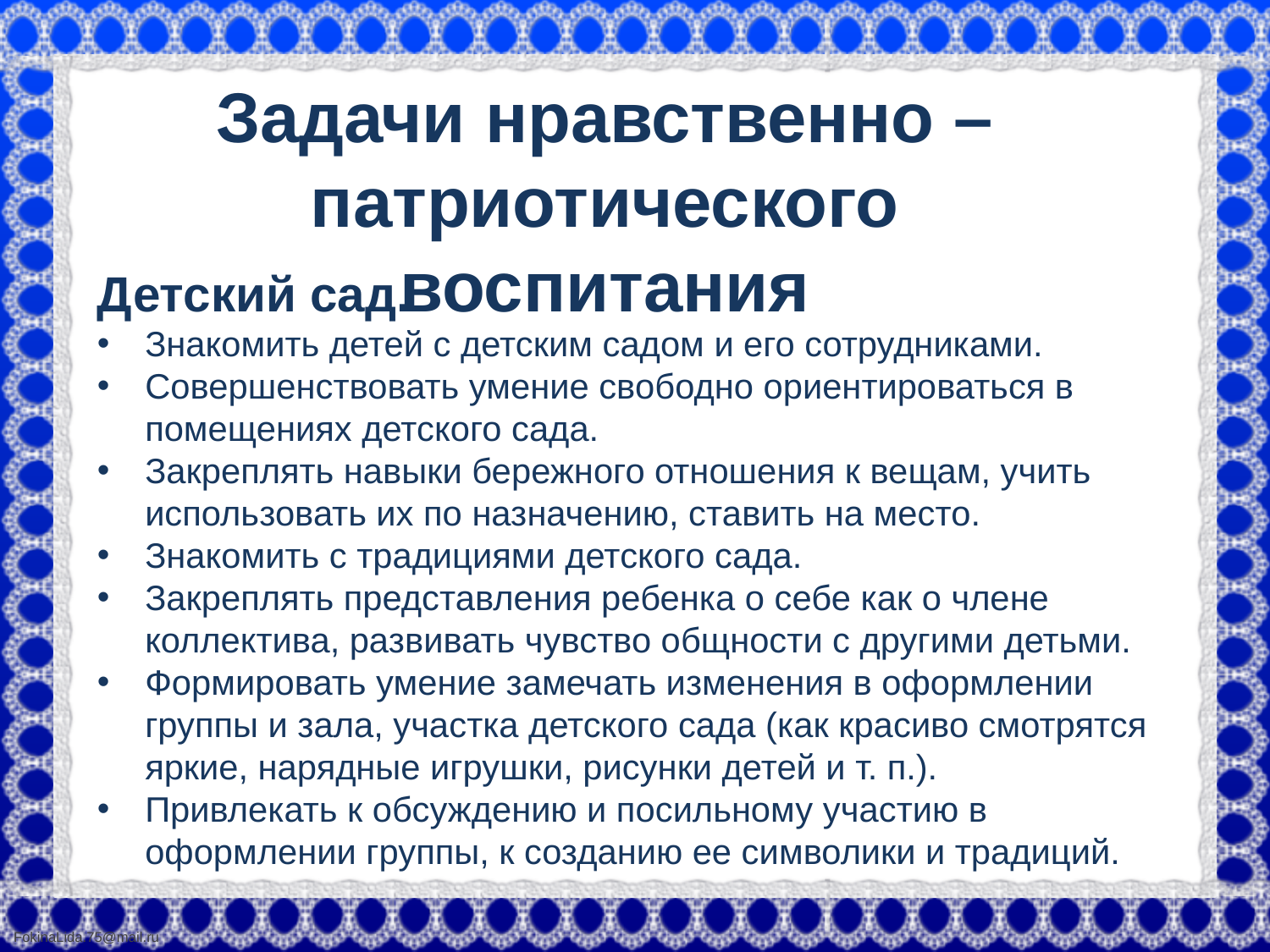

Задачи нравственно – патриотического воспитания

Детский сад.
Знакомить детей с детским садом и его сотрудниками.
Совершенствовать умение свободно ориентироваться в помещениях детского сада.
Закреплять навыки бережного отношения к вещам, учить использовать их по назначению, ставить на место.
Знакомить с традициями детского сада.
Закреплять представления ребенка о себе как о члене коллектива, развивать чувство общности с другими детьми.
Формировать умение замечать изменения в оформлении группы и зала, участка детского сада (как красиво смотрятся яркие, нарядные игрушки, рисунки детей и т. п.).
Привлекать к обсуждению и посильному участию в оформлении группы, к созданию ее символики и традиций.